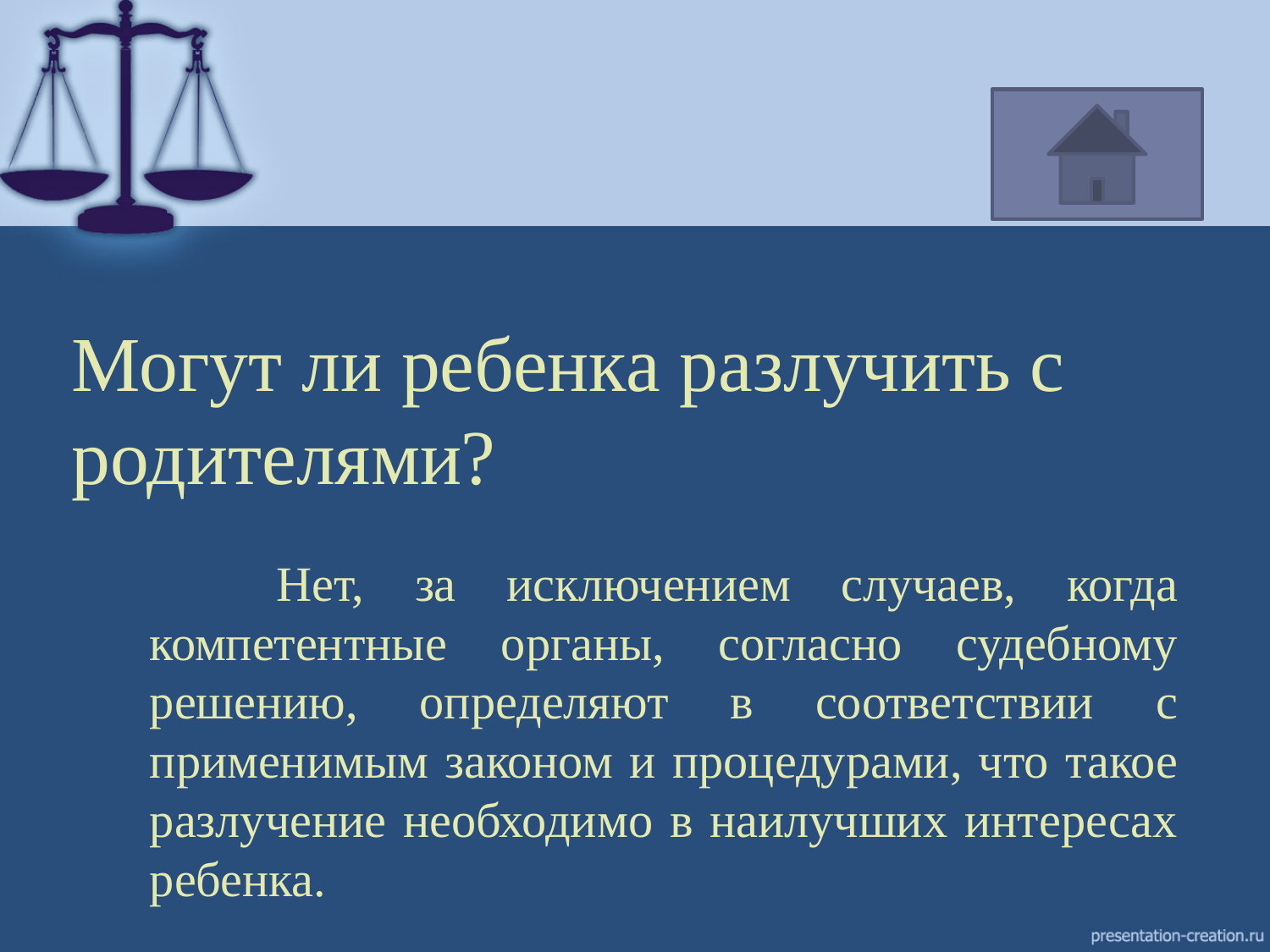

Могут ли ребенка разлучить с родителями?
		Нет, за исключением случаев, когда компетентные органы, согласно судебному решению, определяют в соответствии с применимым законом и процедурами, что такое разлучение необходимо в наилучших интересах ребенка.